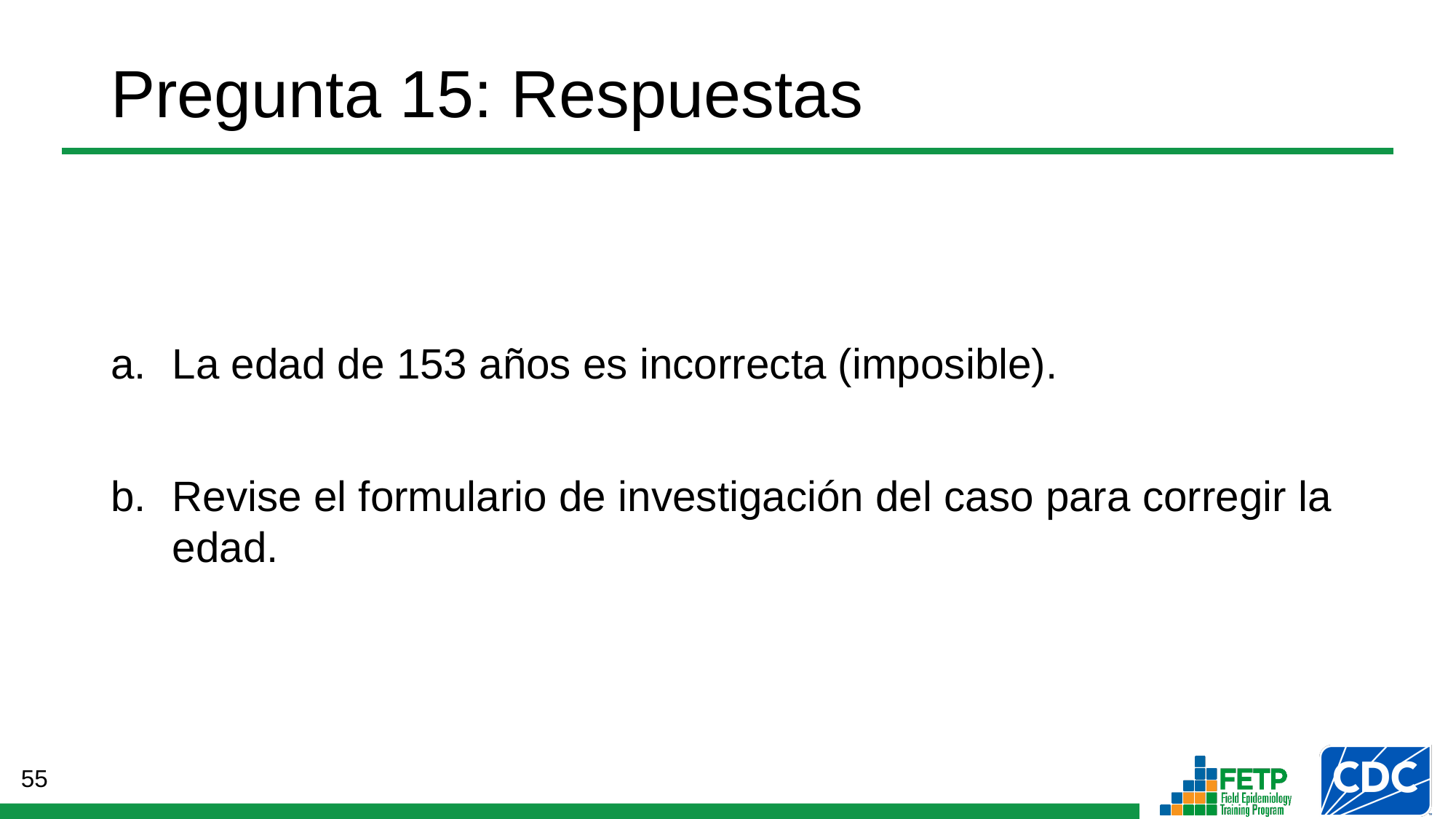

# Pregunta 15: Respuestas
La edad de 153 años es incorrecta (imposible).

Revise el formulario de investigación del caso para corregir la edad.